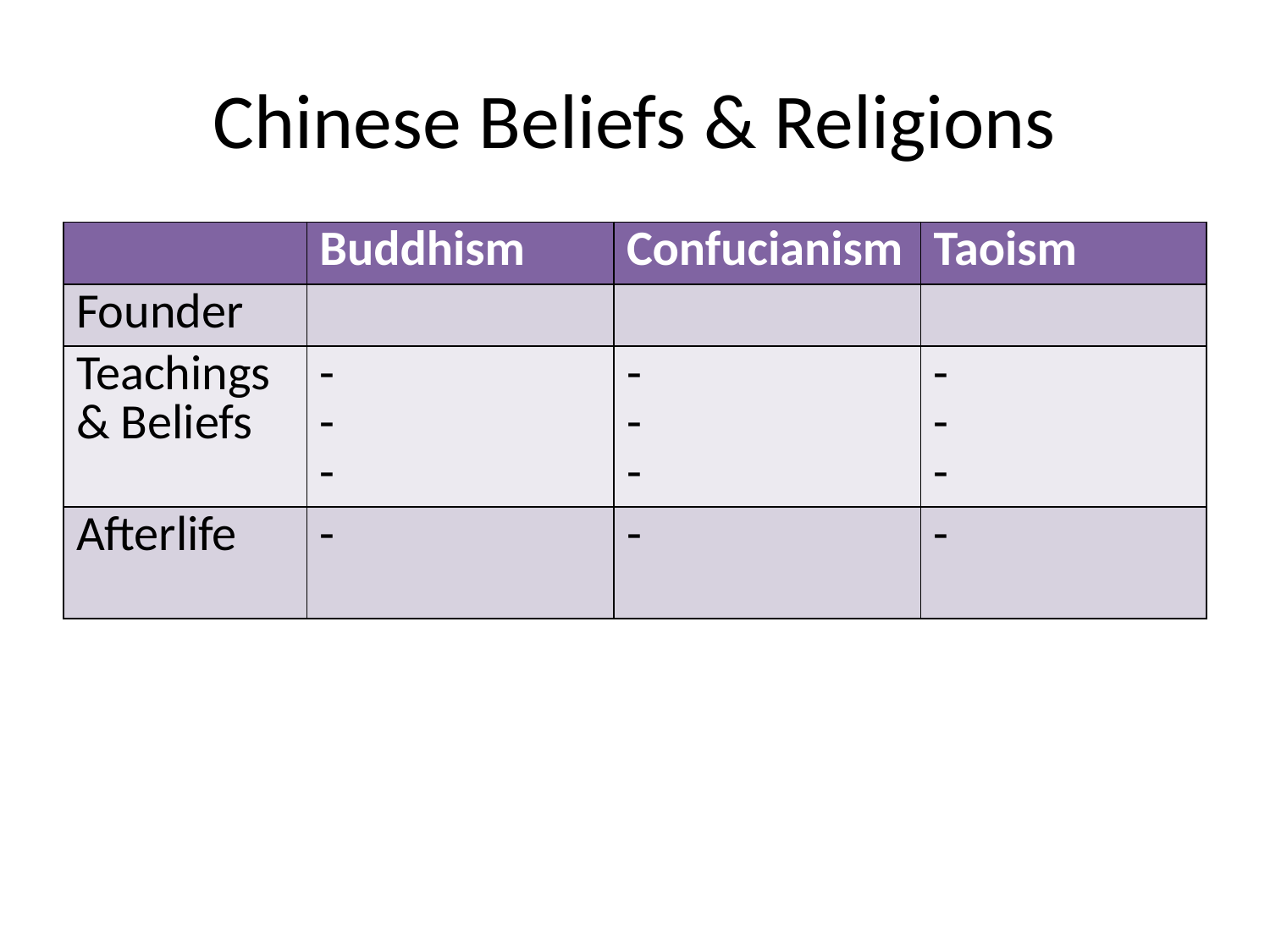

# Chinese Beliefs & Religions
|  | Buddhism | Confucianism | Taoism |
| --- | --- | --- | --- |
| Founder |  |  |  |
| Teachings & Beliefs | - - - | - - - | - - - |
| Afterlife | - | - | - |